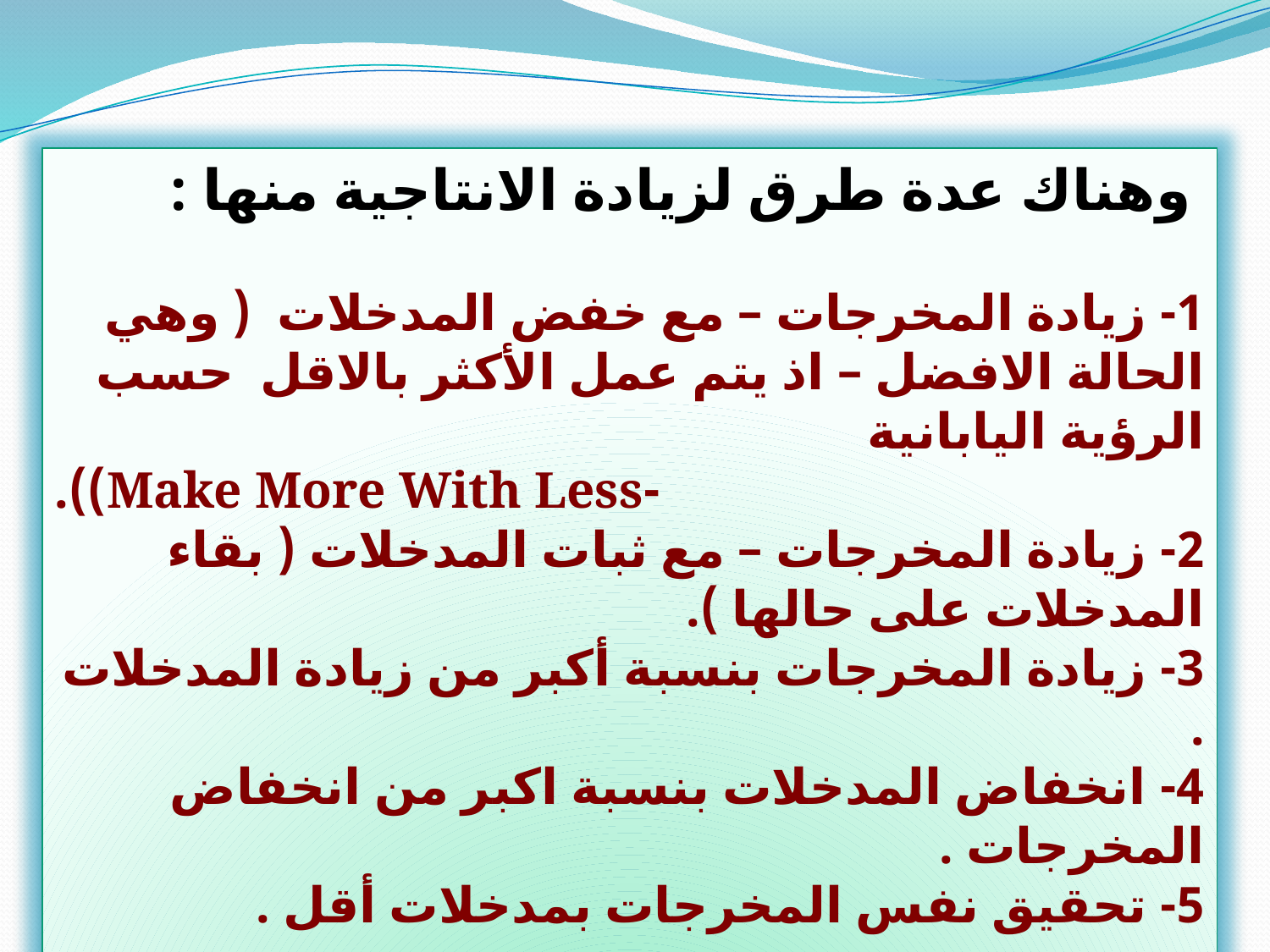

وهناك عدة طرق لزيادة الانتاجية منها :

1- زيادة المخرجات – مع خفض المدخلات  ( وهي الحالة الافضل – اذ يتم عمل الأكثر بالاقل  حسب الرؤية اليابانية
 -Make More With Less)).
2- زيادة المخرجات – مع ثبات المدخلات ( بقاء المدخلات على حالها ).
3- زيادة المخرجات بنسبة أكبر من زيادة المدخلات .
4- انخفاض المدخلات بنسبة اكبر من انخفاض المخرجات .
5- تحقيق نفس المخرجات بمدخلات أقل .

      وخلاصة ذلك ان الانتاجيةة تتمحور حول العلاقة بين المدخلات والمخرجات وبما يؤشر كفاءة وفاعلية أستخدام عناصر الانتاج .